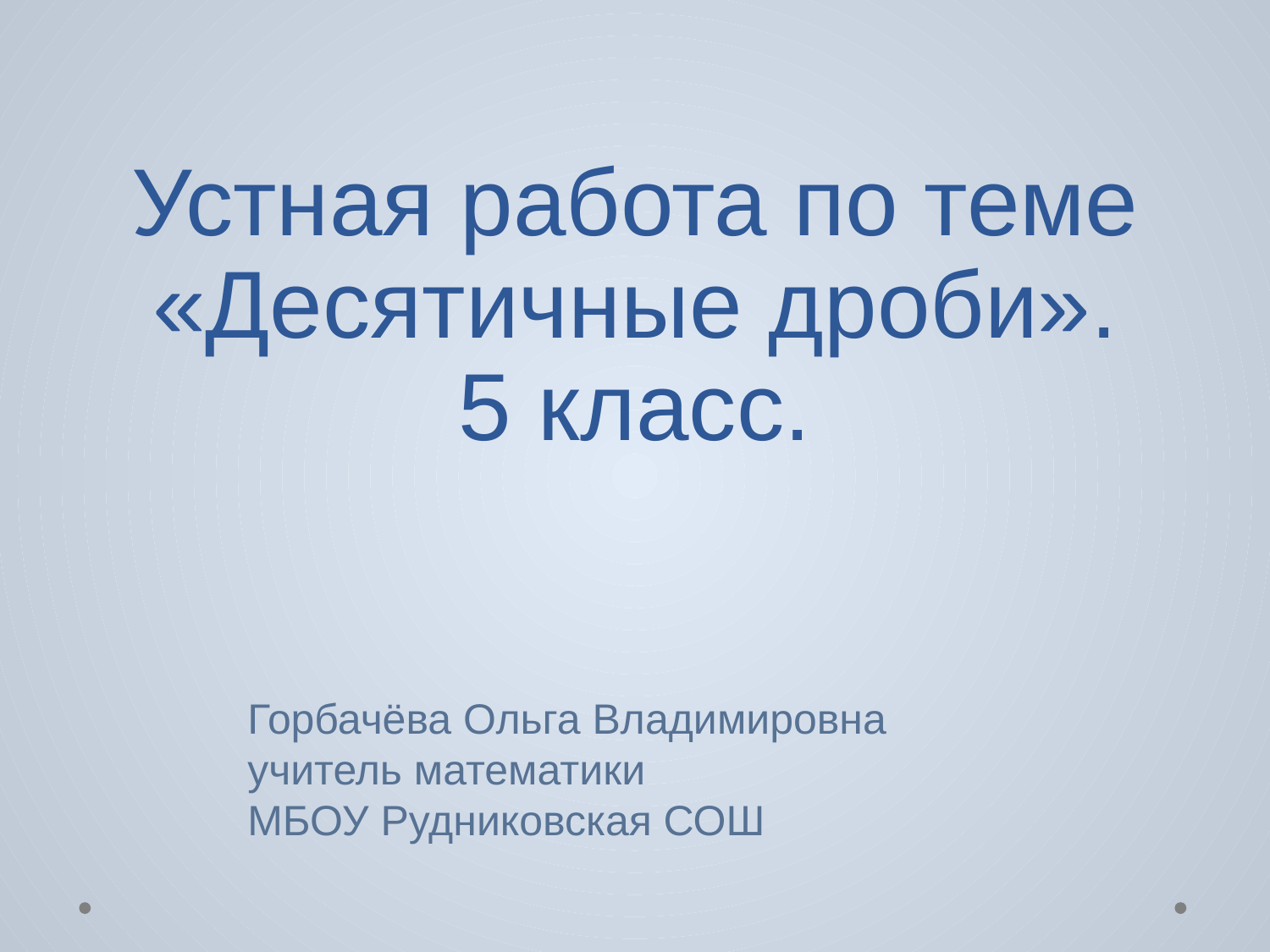

# Устная работа по теме «Десятичные дроби». 5 класс.

Горбачёва Ольга Владимировна
учитель математики
МБОУ Рудниковская СОШ